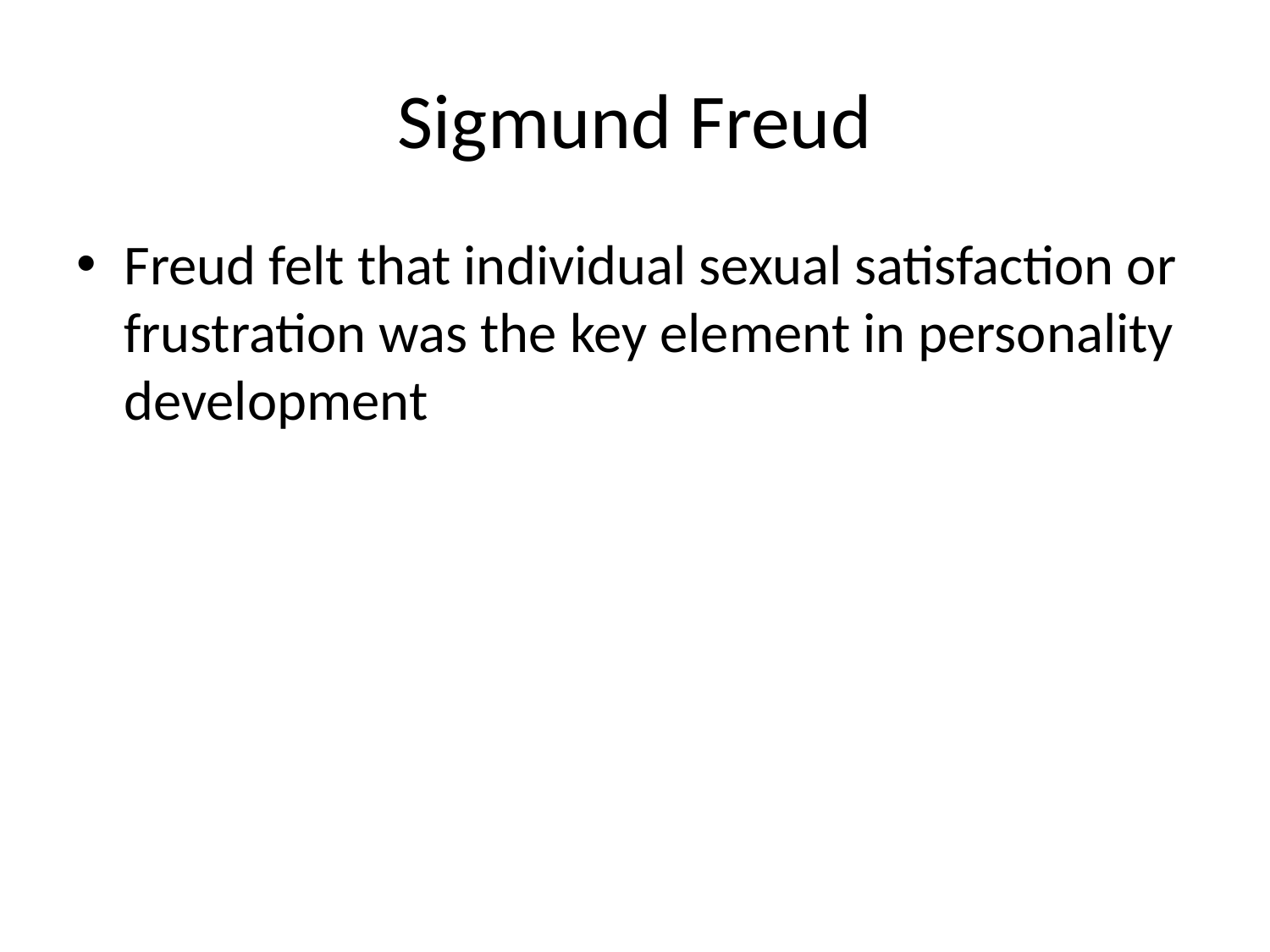

# Sigmund Freud
Freud felt that individual sexual satisfaction or frustration was the key element in personality development